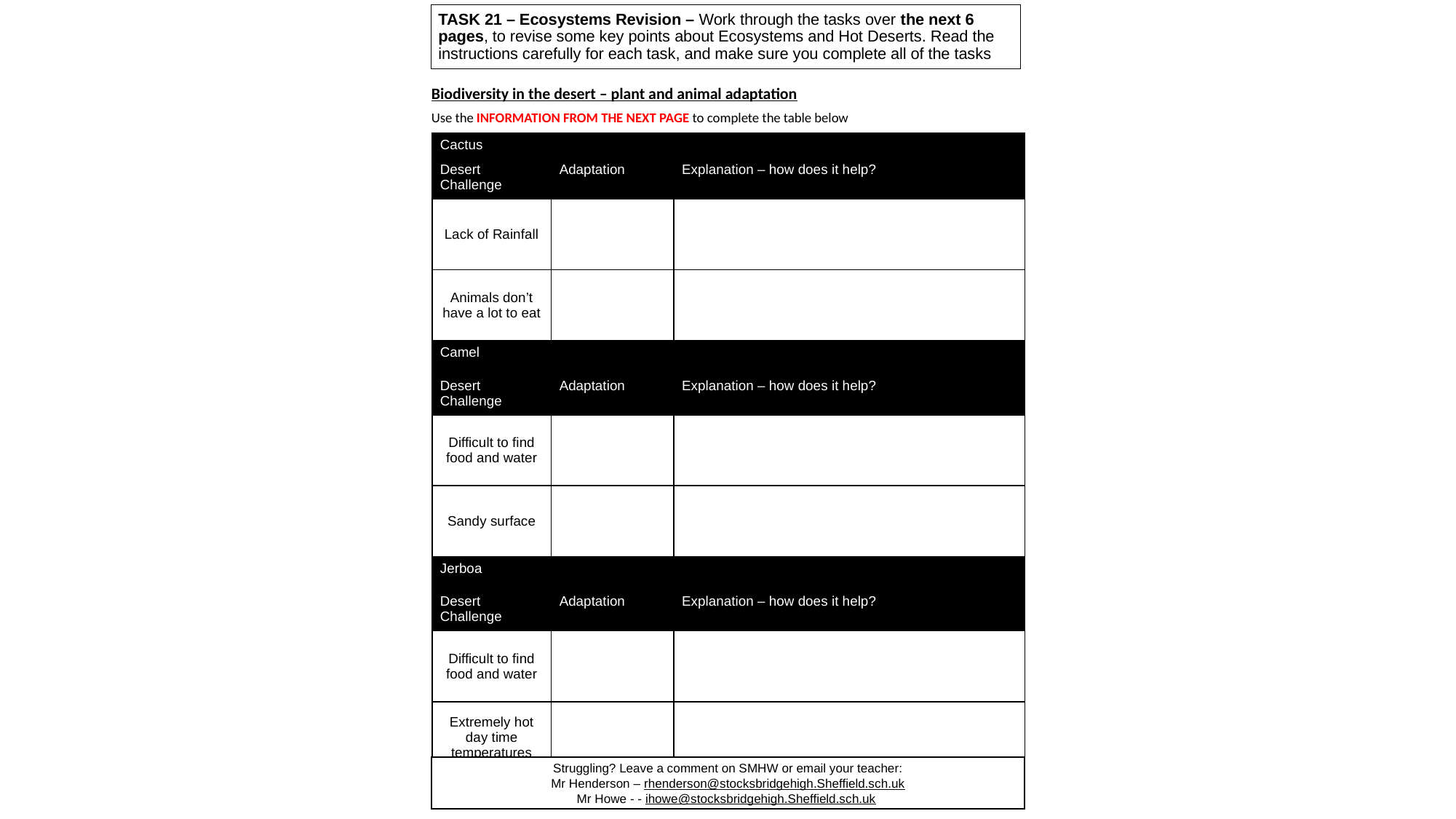

TASK 21 – Ecosystems Revision – Work through the tasks over the next 6 pages, to revise some key points about Ecosystems and Hot Deserts. Read the instructions carefully for each task, and make sure you complete all of the tasks
Biodiversity in the desert – plant and animal adaptation

Use the INFORMATION FROM THE NEXT PAGE to complete the table below
| Cactus |  |  |
| --- | --- | --- |
| Desert Challenge | Adaptation | Explanation – how does it help? |
| Lack of Rainfall |  |  |
| Animals don’t have a lot to eat |  |  |
| Camel |  |  |
| Desert Challenge | Adaptation | Explanation – how does it help? |
| Difficult to find food and water |  |  |
| Sandy surface |  |  |
| Jerboa |  |  |
| Desert Challenge | Adaptation | Explanation – how does it help? |
| Difficult to find food and water |  |  |
| Extremely hot day time temperatures |  |  |
Struggling? Leave a comment on SMHW or email your teacher:
Mr Henderson – rhenderson@stocksbridgehigh.Sheffield.sch.uk
Mr Howe - - ihowe@stocksbridgehigh.Sheffield.sch.uk